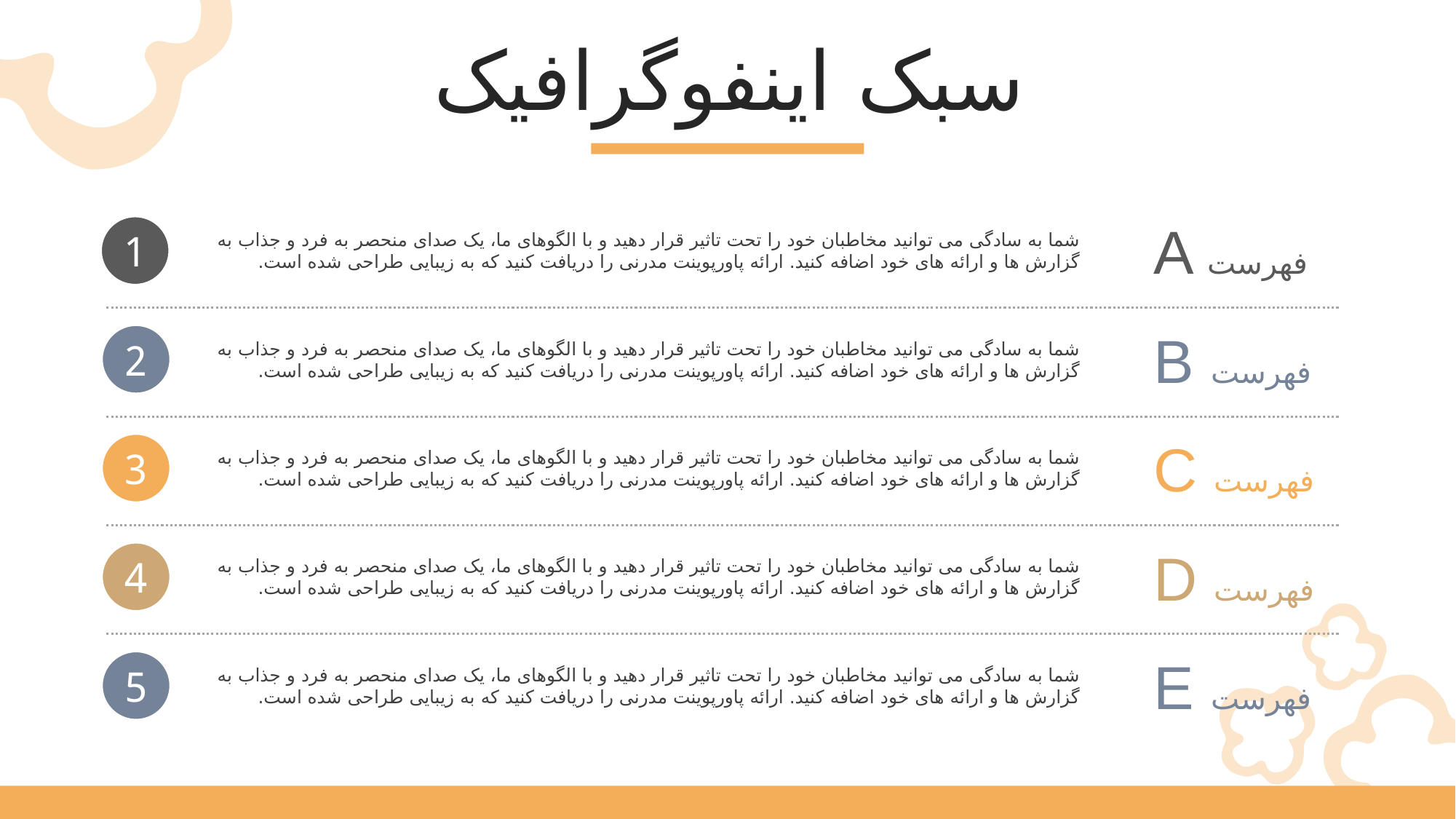

سبک اینفوگرافیک
A فهرست
1
شما به سادگی می توانید مخاطبان خود را تحت تاثیر قرار دهید و با الگوهای ما، یک صدای منحصر به فرد و جذاب به گزارش ها و ارائه های خود اضافه کنید. ارائه پاورپوینت مدرنی را دریافت کنید که به زیبایی طراحی شده است.

B فهرست
2
شما به سادگی می توانید مخاطبان خود را تحت تاثیر قرار دهید و با الگوهای ما، یک صدای منحصر به فرد و جذاب به گزارش ها و ارائه های خود اضافه کنید. ارائه پاورپوینت مدرنی را دریافت کنید که به زیبایی طراحی شده است.

C فهرست
3
شما به سادگی می توانید مخاطبان خود را تحت تاثیر قرار دهید و با الگوهای ما، یک صدای منحصر به فرد و جذاب به گزارش ها و ارائه های خود اضافه کنید. ارائه پاورپوینت مدرنی را دریافت کنید که به زیبایی طراحی شده است.

D فهرست
4
شما به سادگی می توانید مخاطبان خود را تحت تاثیر قرار دهید و با الگوهای ما، یک صدای منحصر به فرد و جذاب به گزارش ها و ارائه های خود اضافه کنید. ارائه پاورپوینت مدرنی را دریافت کنید که به زیبایی طراحی شده است.

E فهرست
5
شما به سادگی می توانید مخاطبان خود را تحت تاثیر قرار دهید و با الگوهای ما، یک صدای منحصر به فرد و جذاب به گزارش ها و ارائه های خود اضافه کنید. ارائه پاورپوینت مدرنی را دریافت کنید که به زیبایی طراحی شده است.